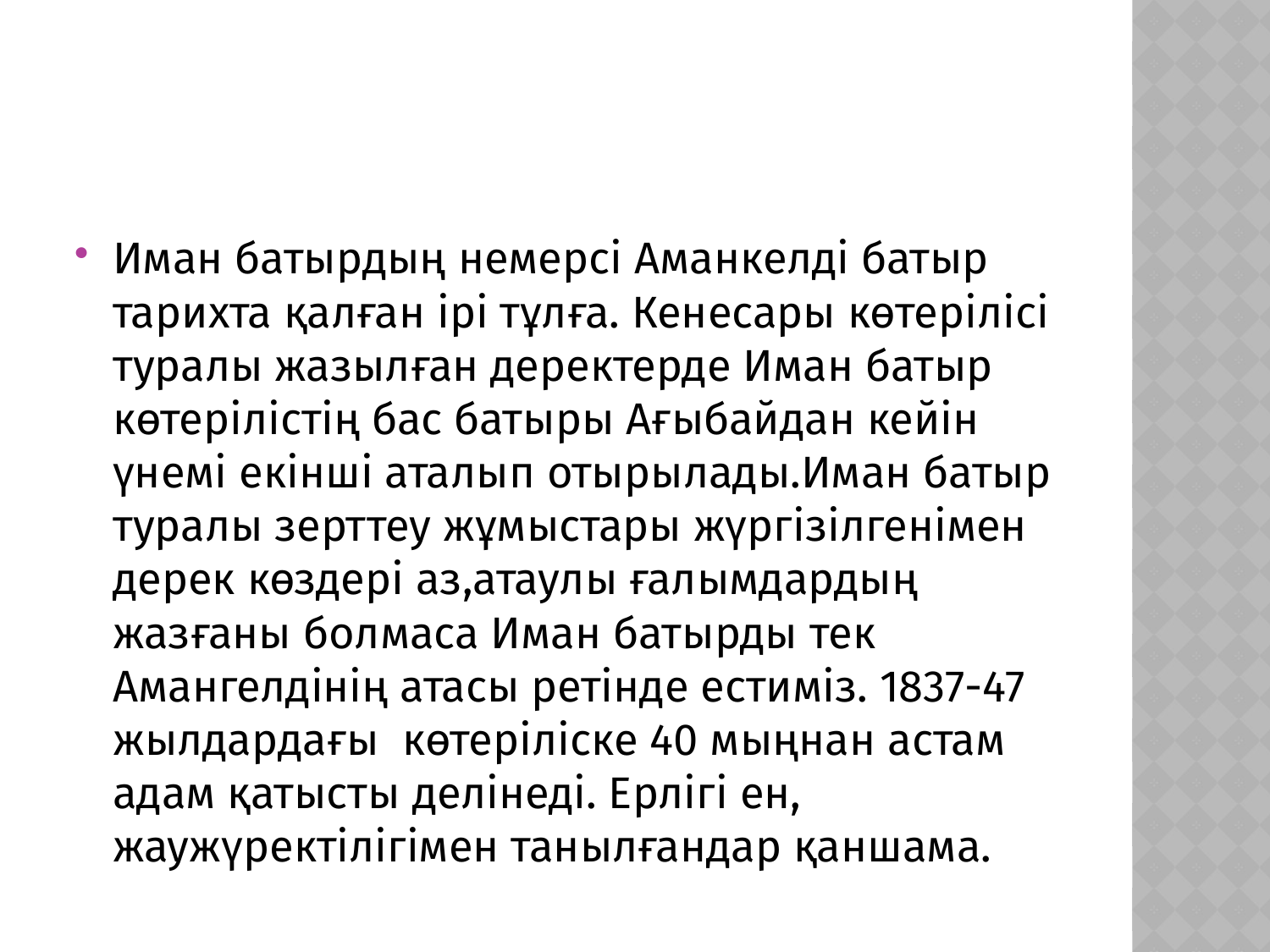

Иман батырдың немерсі Аманкелді батыр тарихта қалған ірі тұлға. Кенесары көтерілісі туралы жазылған деректерде Иман батыр көтерілістің бас батыры Ағыбайдан кейін үнемі екінші аталып отырылады.Иман батыр туралы зерттеу жұмыстары жүргізілгенімен дерек көздері аз,атаулы ғалымдардың жазғаны болмаса Иман батырды тек Амангелдінің атасы ретінде естиміз. 1837-47 жылдардағы  көтеріліске 40 мыңнан астам адам қатысты делінеді. Ерлігі ен, жаужүректілігімен танылғандар қаншама.